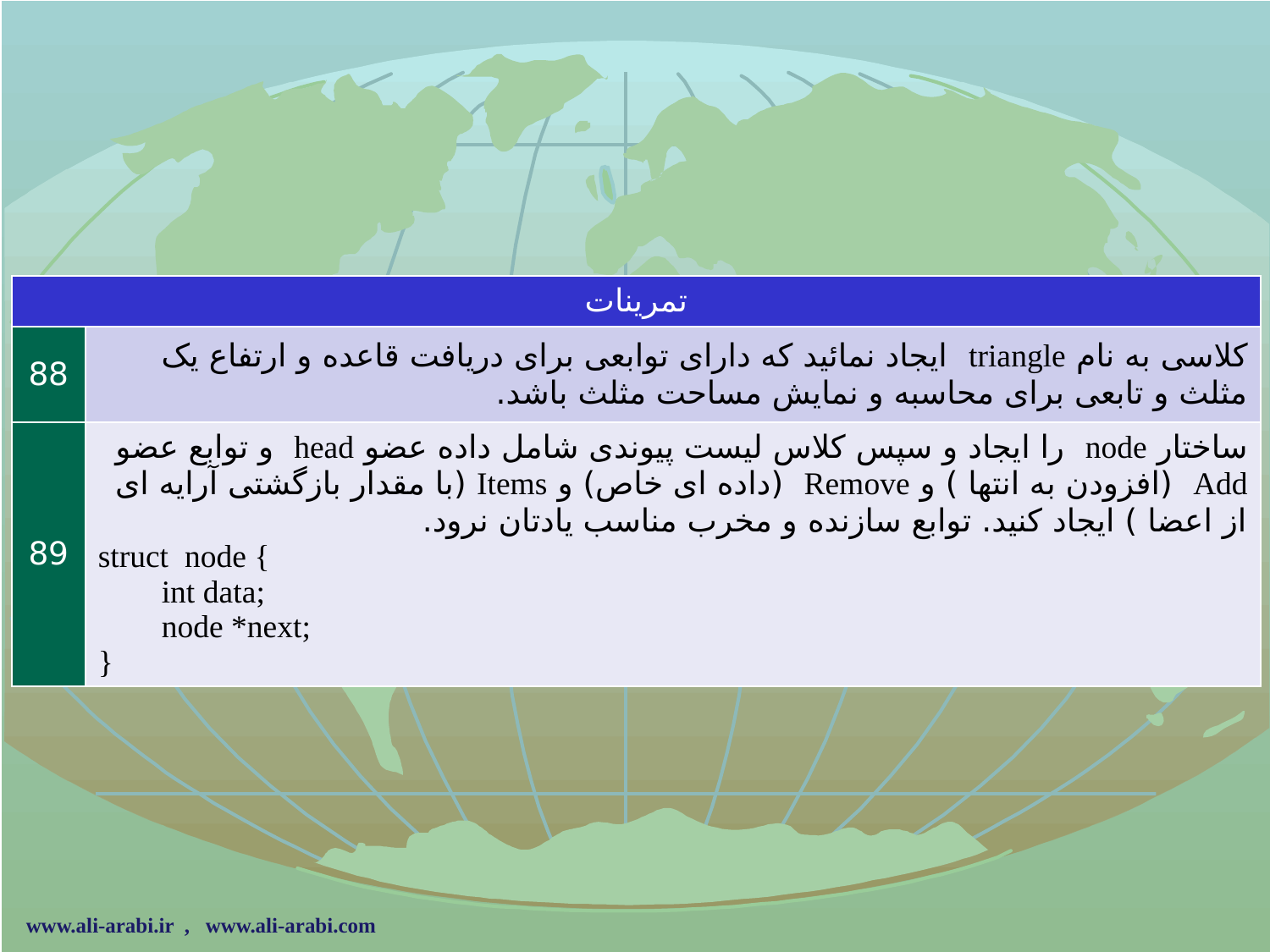

| تمرینات |  |
| --- | --- |
| 88 | کلاسی به نام triangle ایجاد نمائید که دارای توابعی برای دریافت قاعده و ارتفاع یک مثلث و تابعی برای محاسبه و نمایش مساحت مثلث باشد. |
| 89 | ساختار node را ایجاد و سپس کلاس لیست پیوندی شامل داده عضو head و توابع عضو Add (افزودن به انتها ) و Remove (داده ای خاص) و Items (با مقدار بازگشتی آرایه ای از اعضا ) ایجاد کنید. توابع سازنده و مخرب مناسب یادتان نرود. struct node { int data; node \*next; } |